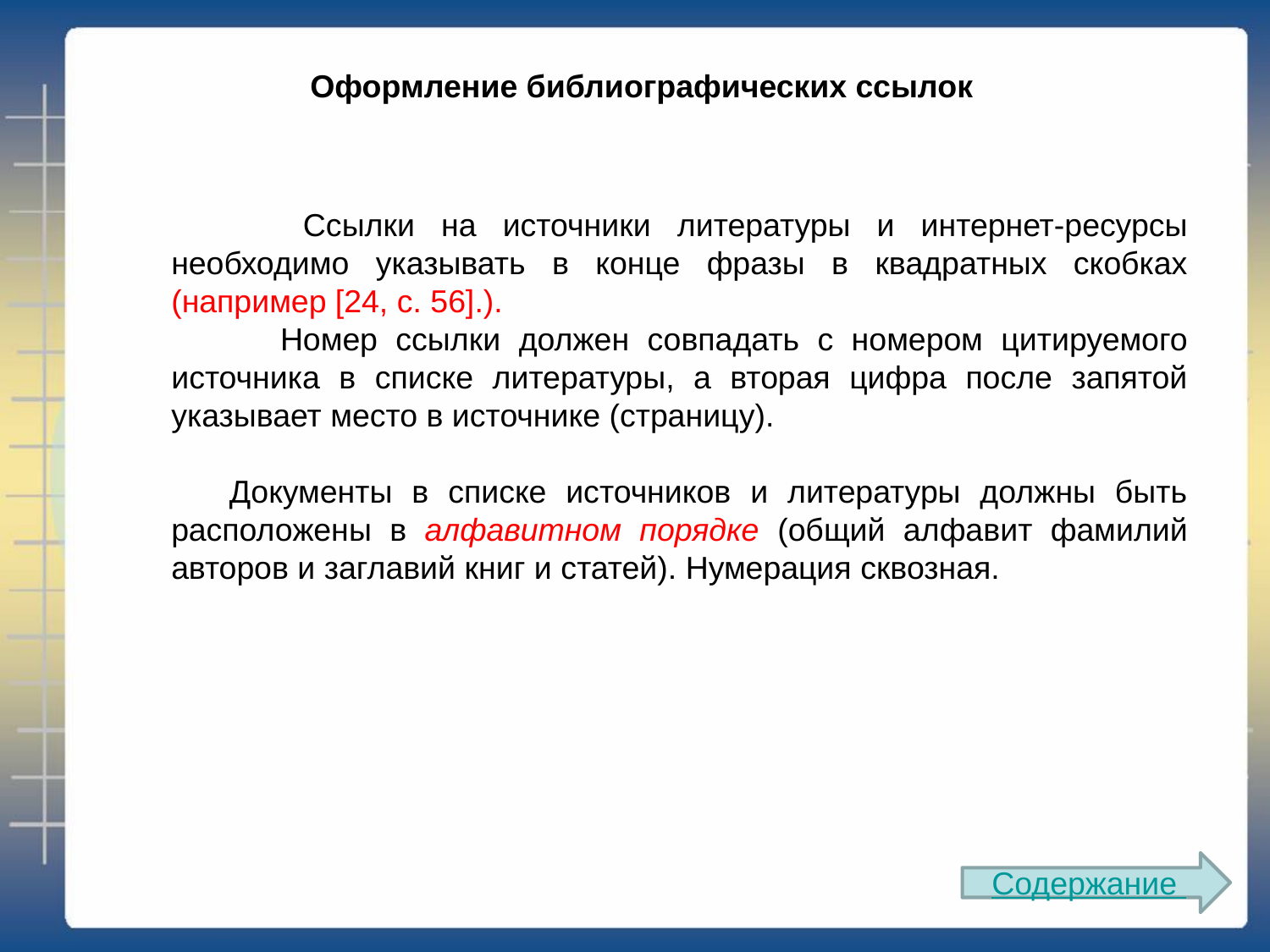

Оформление библиографических ссылок
     Ссылки на источники литературы и интернет-ресурсы необходимо указывать в конце фразы в квадратных скобках (например [24, с. 56].).
      Номер ссылки должен совпадать с номером цитируемого источника в списке литературы, а вторая цифра после запятой указывает место в источнике (страницу).

   Документы в списке источников и литературы должны быть расположены в алфавитном порядке (общий алфавит фамилий авторов и заглавий книг и статей). Нумерация сквозная.

Содержание